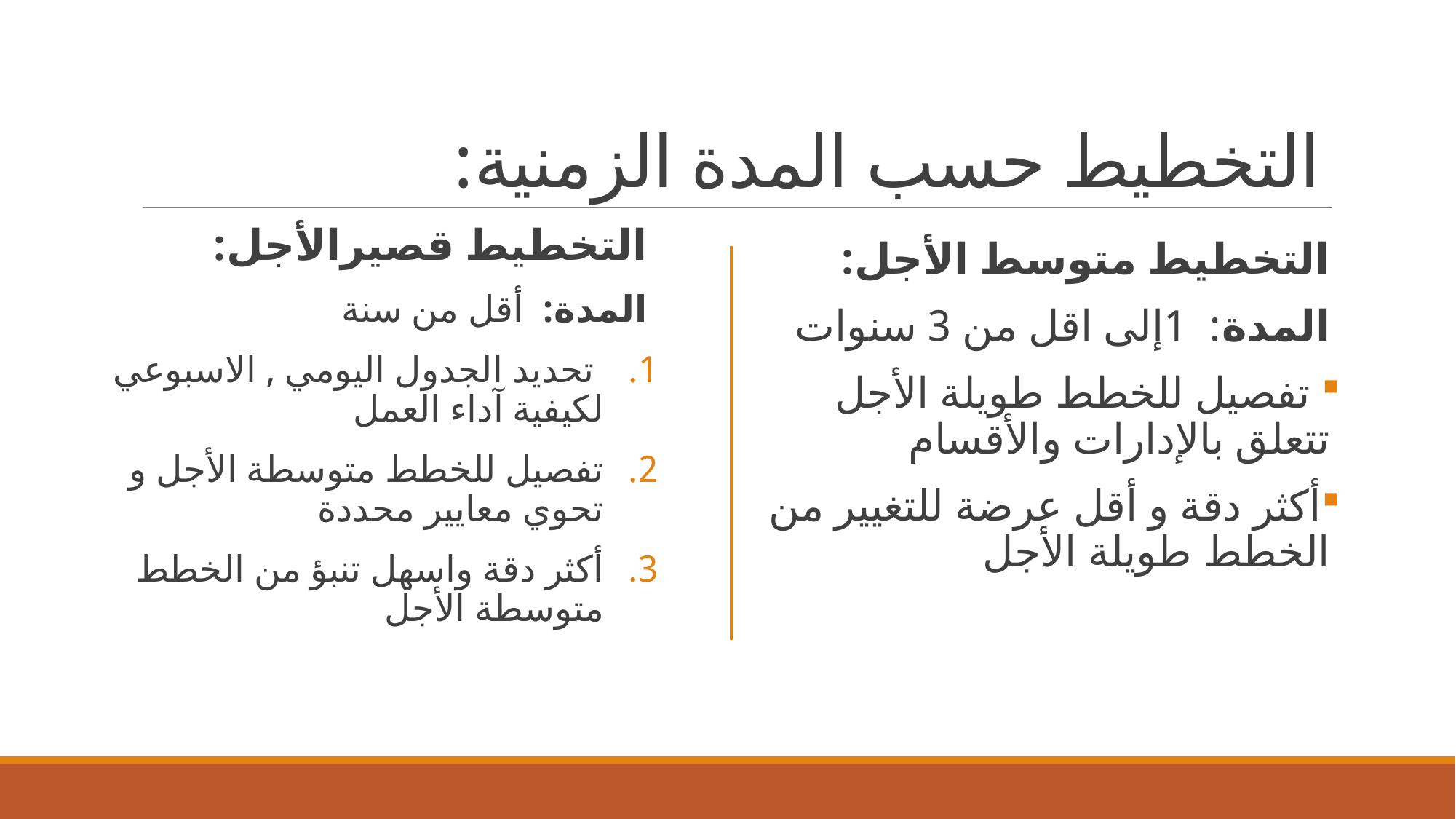

# التخطيط حسب المدة الزمنية:
التخطيط قصيرالأجل:
المدة:  أقل من سنة
 تحديد الجدول اليومي , الاسبوعي لكيفية آداء العمل
تفصيل للخطط متوسطة الأجل و تحوي معايير محددة
أكثر دقة واسهل تنبؤ من الخطط متوسطة الأجل

التخطيط متوسط الأجل:
المدة:  1إلى اقل من 3 سنوات
 تفصيل للخطط طويلة الأجل تتعلق بالإدارات والأقسام
أكثر دقة و أقل عرضة للتغيير من الخطط طويلة الأجل